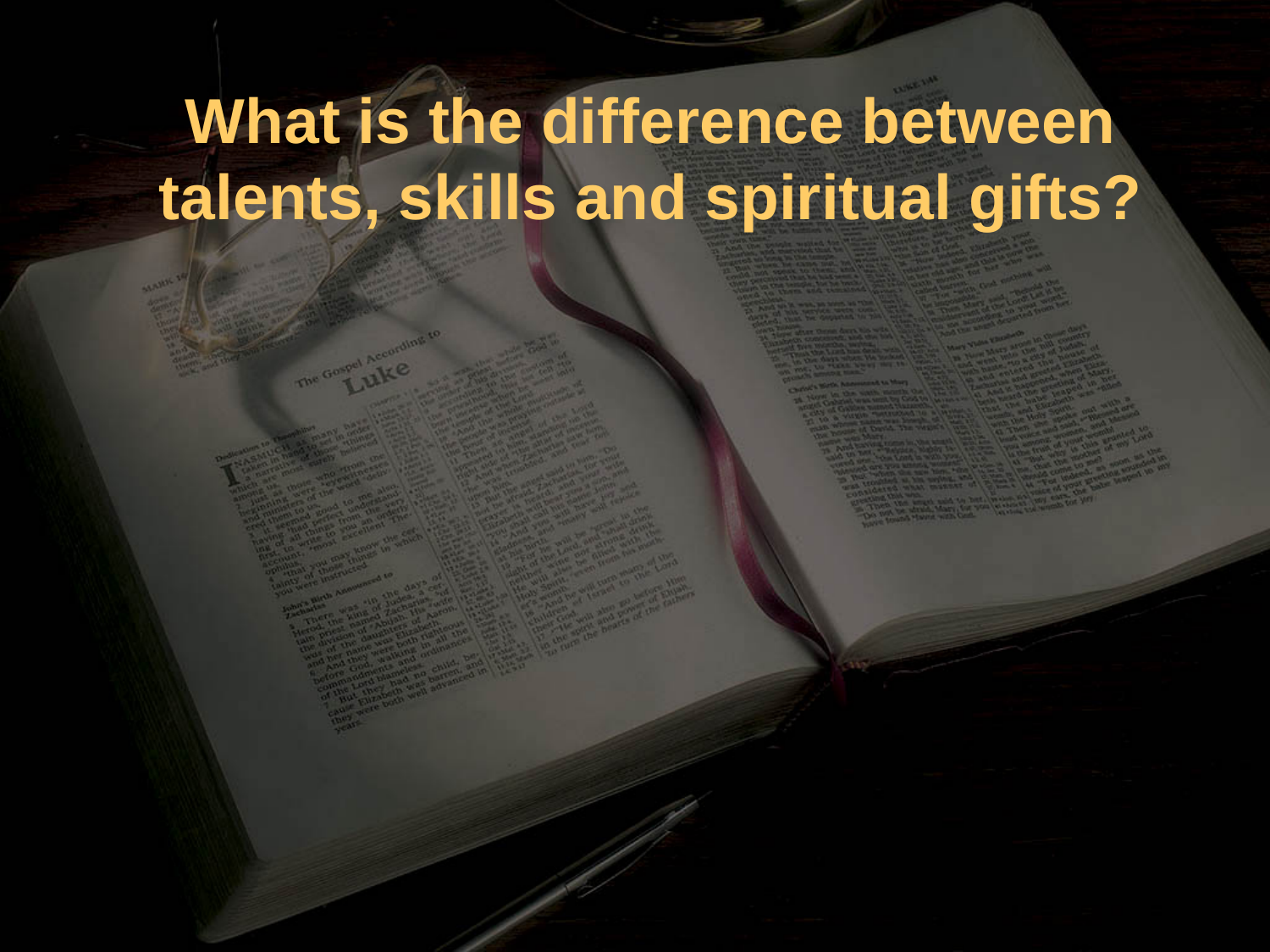

What is the difference between talents, skills and spiritual gifts?